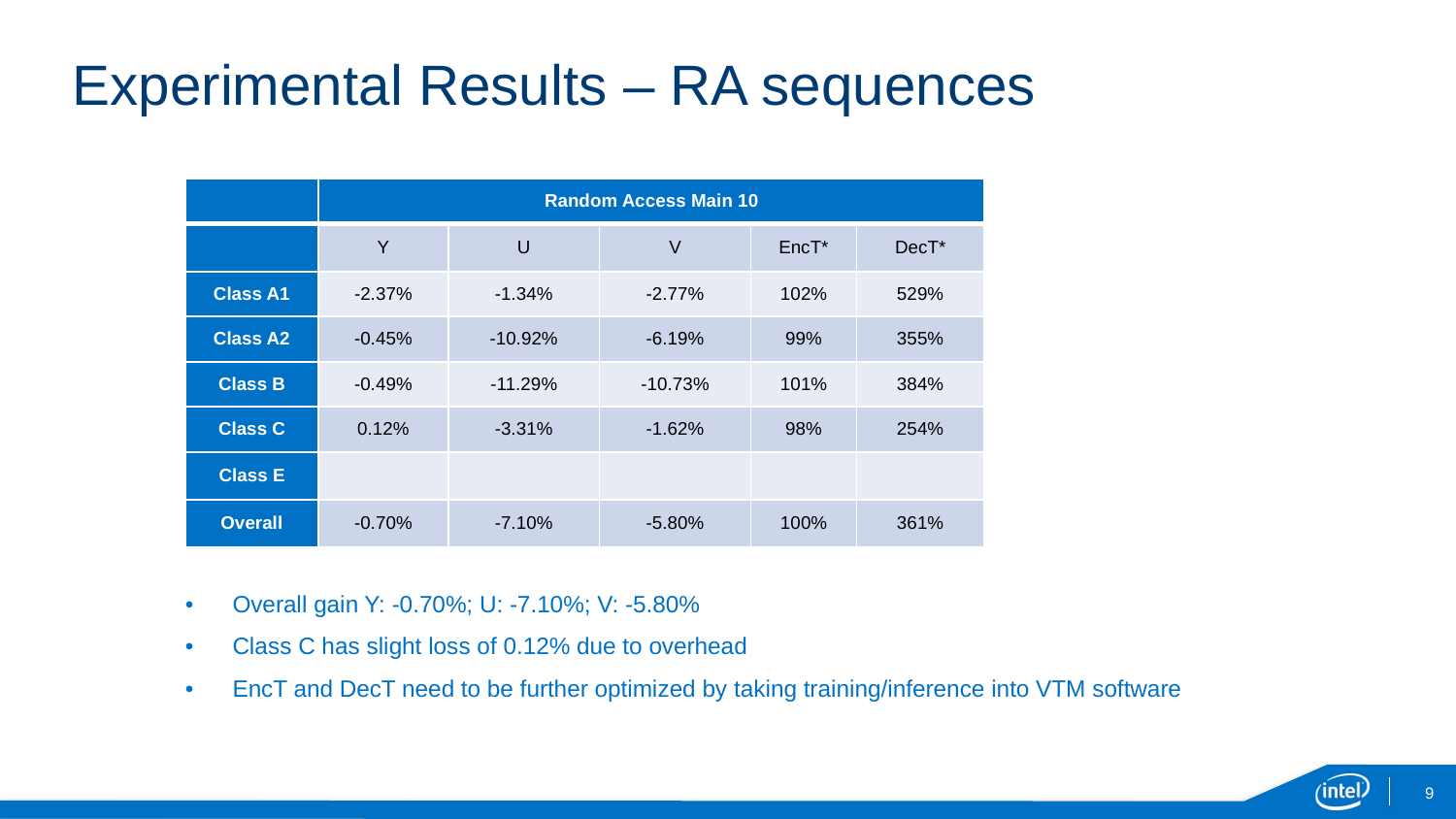

# Experimental Results – RA sequences
|  | Random Access Main 10 |  |  |  |  |
| --- | --- | --- | --- | --- | --- |
|  | Y | U | V | EncT\* | DecT\* |
| Class A1 | -2.37% | -1.34% | -2.77% | 102% | 529% |
| Class A2 | -0.45% | -10.92% | -6.19% | 99% | 355% |
| Class B | -0.49% | -11.29% | -10.73% | 101% | 384% |
| Class C | 0.12% | -3.31% | -1.62% | 98% | 254% |
| Class E |  |  |  |  |  |
| Overall | -0.70% | -7.10% | -5.80% | 100% | 361% |
Overall gain Y: -0.70%; U: -7.10%; V: -5.80%
Class C has slight loss of 0.12% due to overhead
EncT and DecT need to be further optimized by taking training/inference into VTM software
9